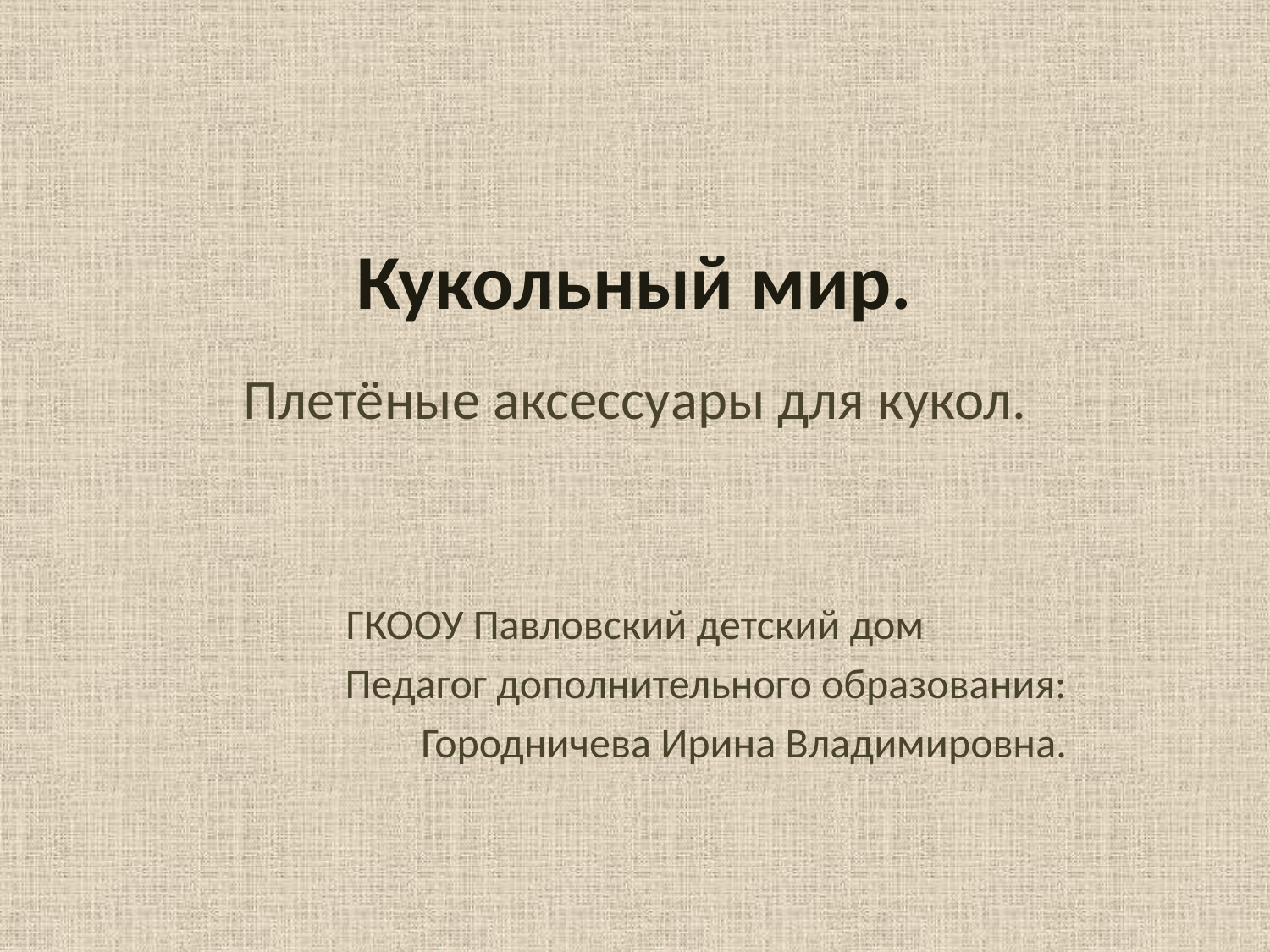

# Кукольный мир.
Плетёные аксессуары для кукол.

ГКООУ Павловский детский дом
Педагог дополнительного образования:
Городничева Ирина Владимировна.